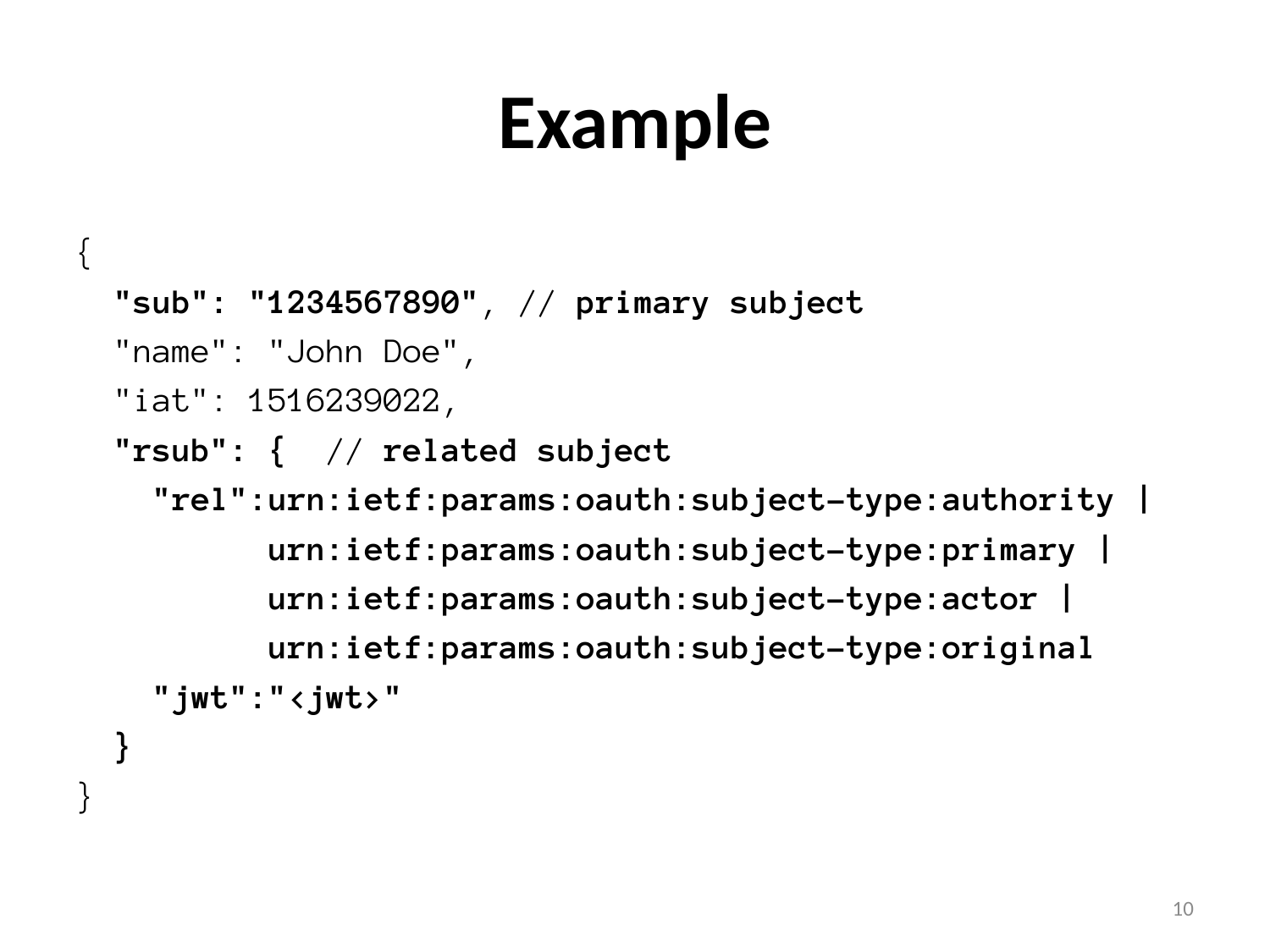

# Example
{
  "sub": "1234567890", // primary subject
  "name": "John Doe",
  "iat": 1516239022,
  "rsub": {  // related subject
    "rel":urn:ietf:params:oauth:subject-type:authority |
          urn:ietf:params:oauth:subject-type:primary |
          urn:ietf:params:oauth:subject-type:actor |
          urn:ietf:params:oauth:subject-type:original
    "jwt":"<jwt>"
  }
}
10